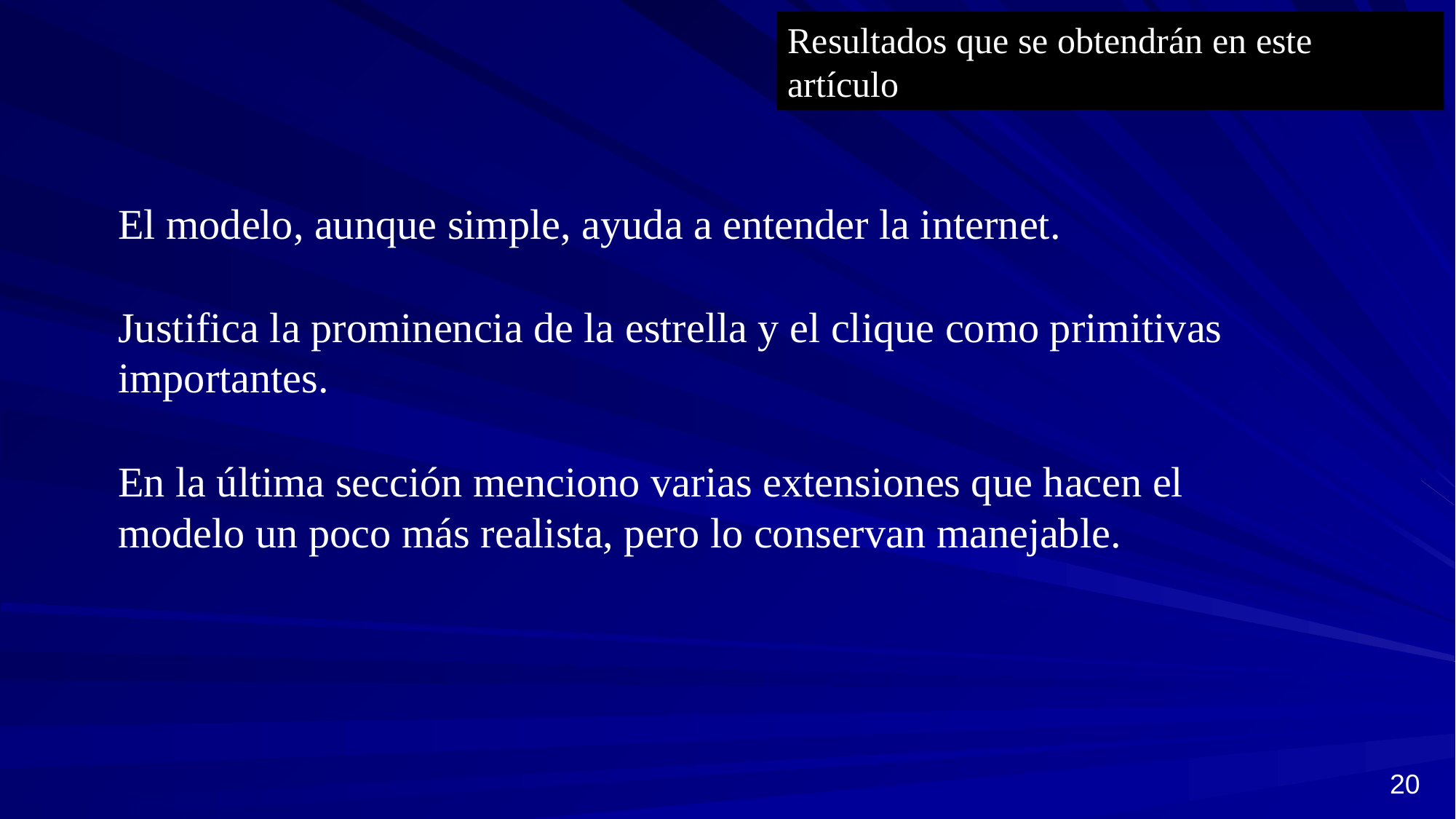

Resultados que se obtendrán en este artículo
El modelo, aunque simple, ayuda a entender la internet.
Justifica la prominencia de la estrella y el clique como primitivas importantes.
En la última sección menciono varias extensiones que hacen el modelo un poco más realista, pero lo conservan manejable.
20